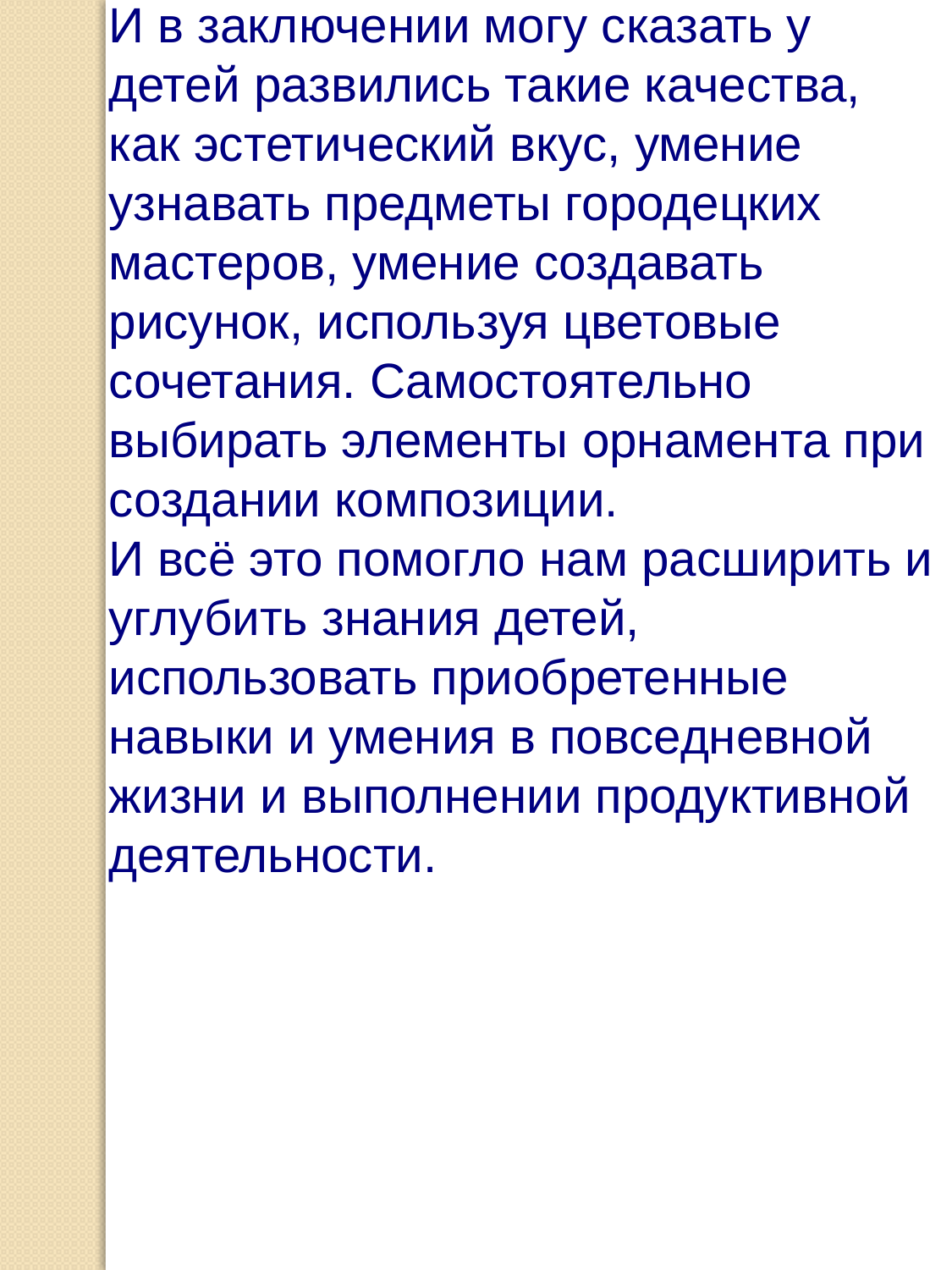

И в заключении могу сказать у детей развились такие качества, как эстетический вкус, умение узнавать предметы городецких мастеров, умение создавать рисунок, используя цветовые сочетания. Самостоятельно выбирать элементы орнамента при создании композиции.
И всё это помогло нам расширить и углубить знания детей, использовать приобретенные навыки и умения в повседневной жизни и выполнении продуктивной деятельности.